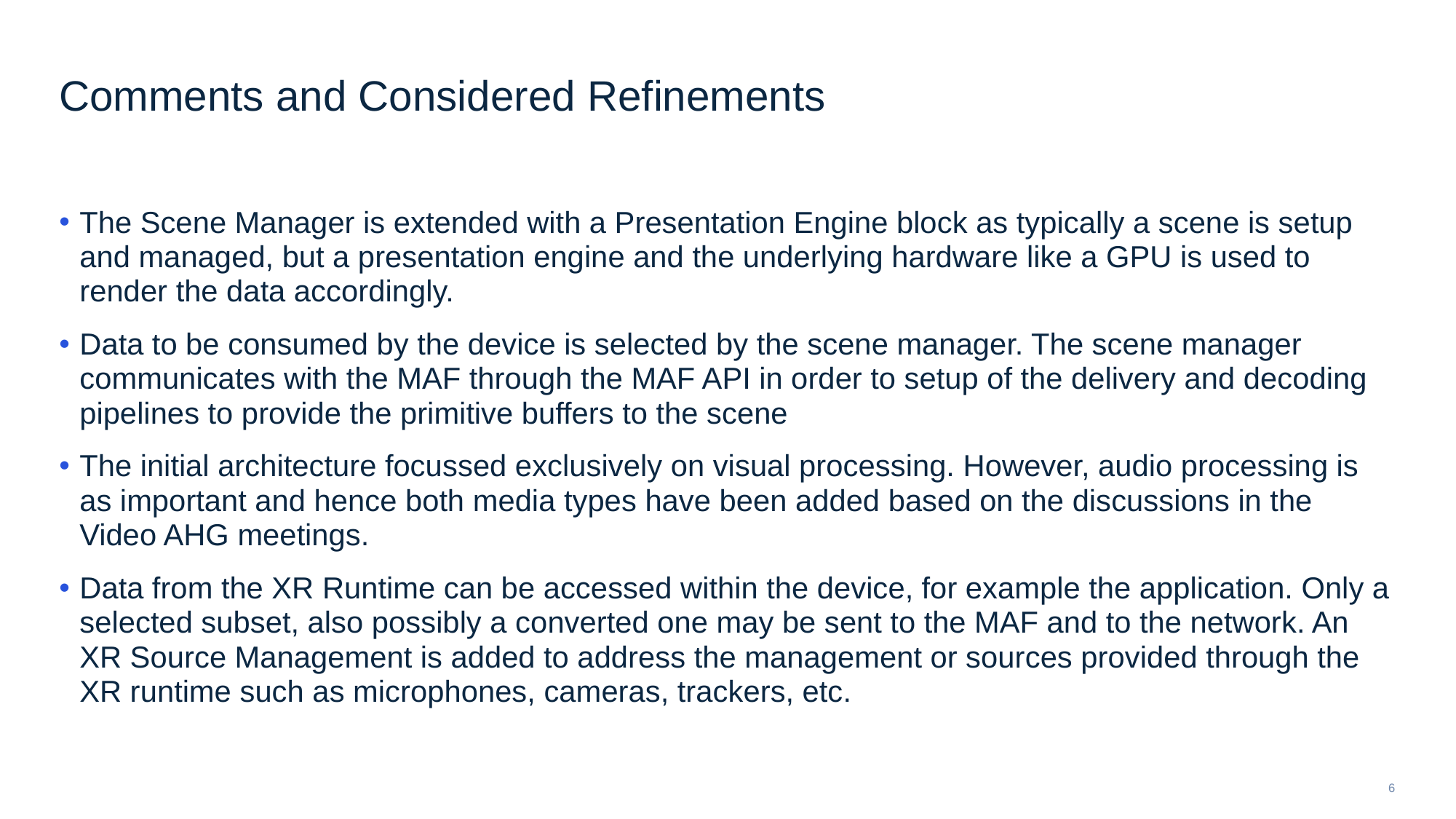

# Comments and Considered Refinements

The Scene Manager is extended with a Presentation Engine block as typically a scene is setup and managed, but a presentation engine and the underlying hardware like a GPU is used to render the data accordingly.
Data to be consumed by the device is selected by the scene manager. The scene manager communicates with the MAF through the MAF API in order to setup of the delivery and decoding pipelines to provide the primitive buffers to the scene
The initial architecture focussed exclusively on visual processing. However, audio processing is as important and hence both media types have been added based on the discussions in the Video AHG meetings.
Data from the XR Runtime can be accessed within the device, for example the application. Only a selected subset, also possibly a converted one may be sent to the MAF and to the network. An XR Source Management is added to address the management or sources provided through the XR runtime such as microphones, cameras, trackers, etc.